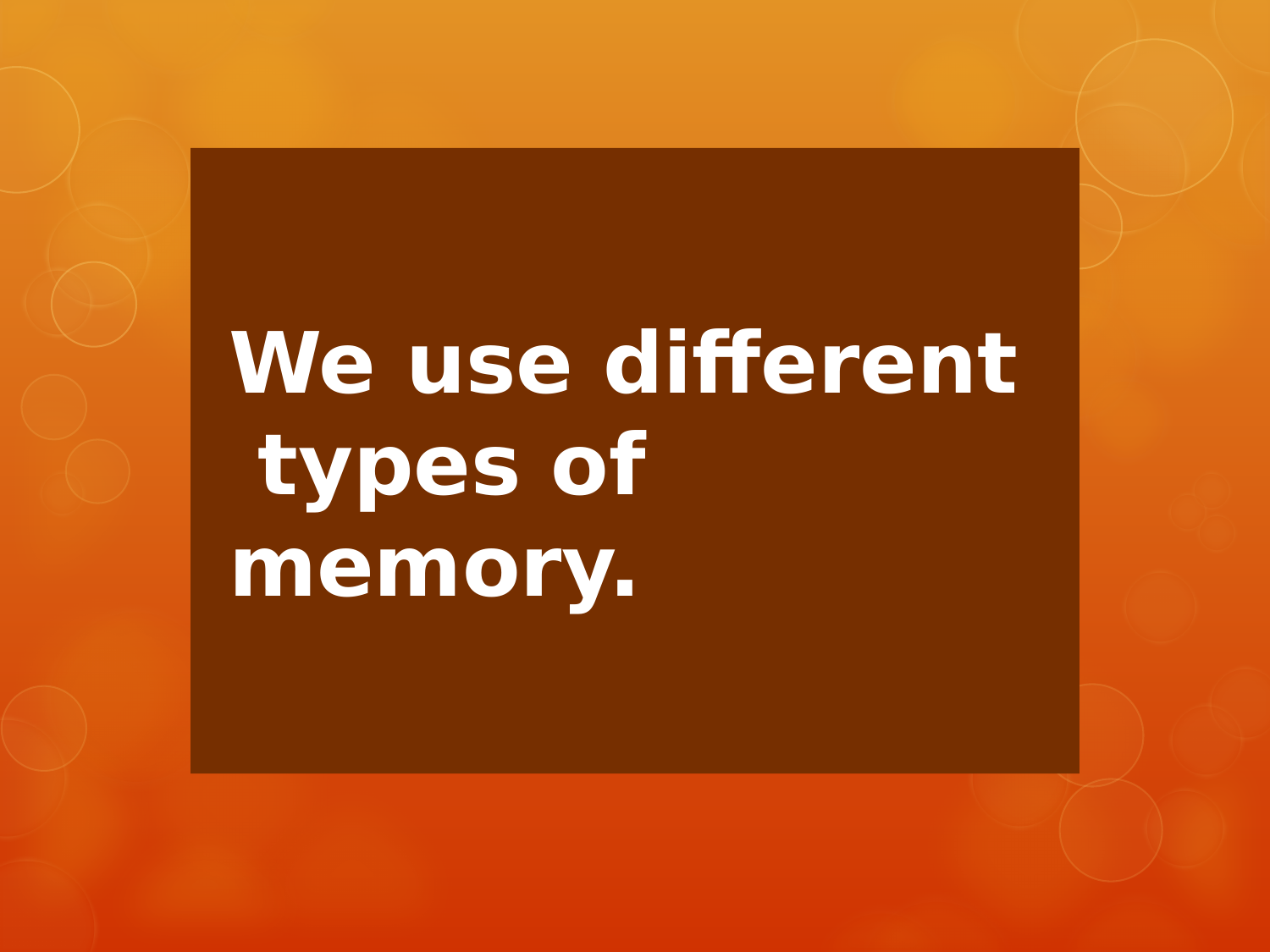

# We use different   types of memory.